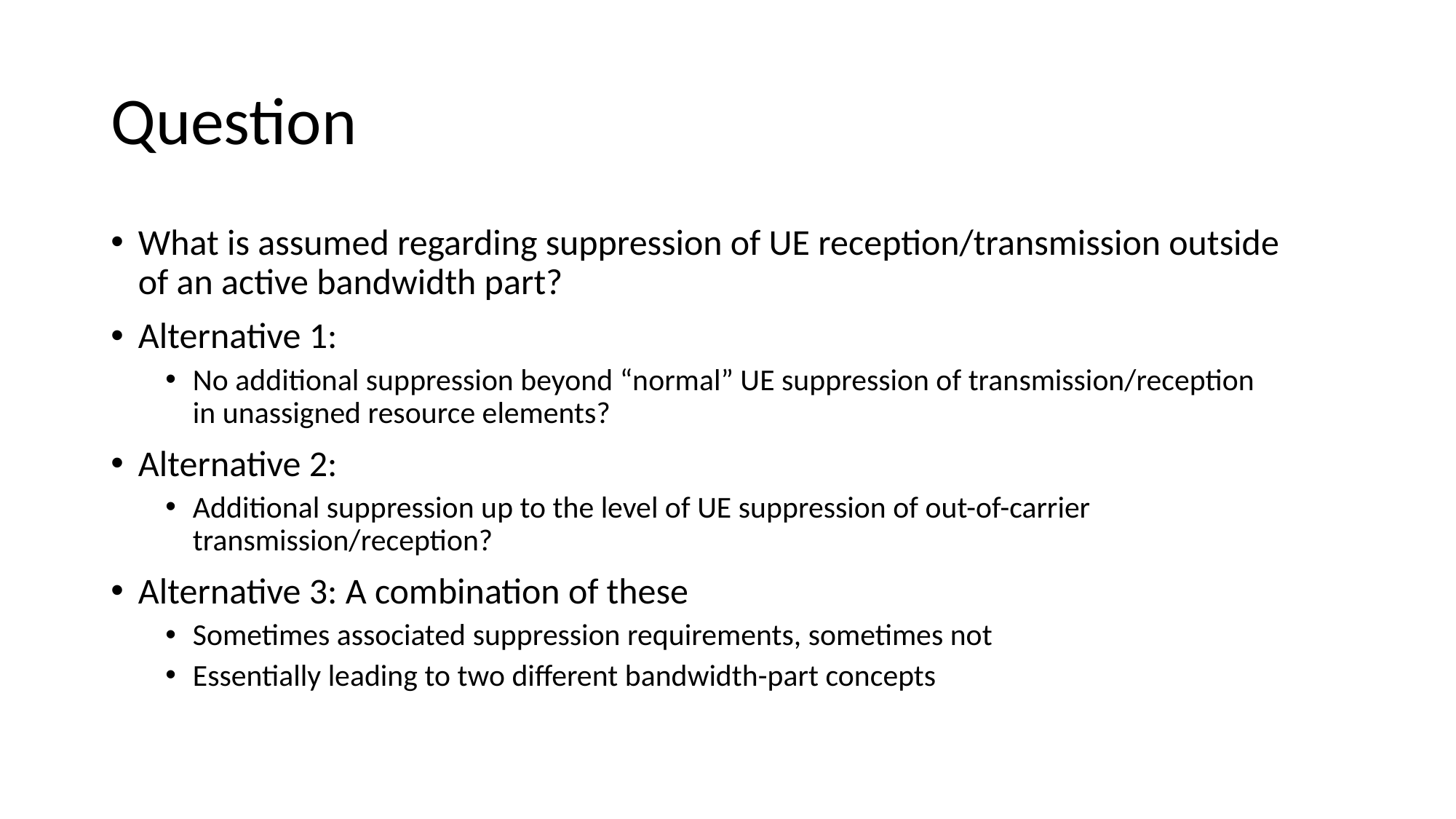

# Question
What is assumed regarding suppression of UE reception/transmission outside
of an active bandwidth part?
Alternative 1:
No additional suppression beyond “normal” UE suppression of transmission/reception
in unassigned resource elements?
Alternative 2:
Additional suppression up to the level of UE suppression of out-of-carrier transmission/reception?
Alternative 3: A combination of these
Sometimes associated suppression requirements, sometimes not
Essentially leading to two different bandwidth-part concepts